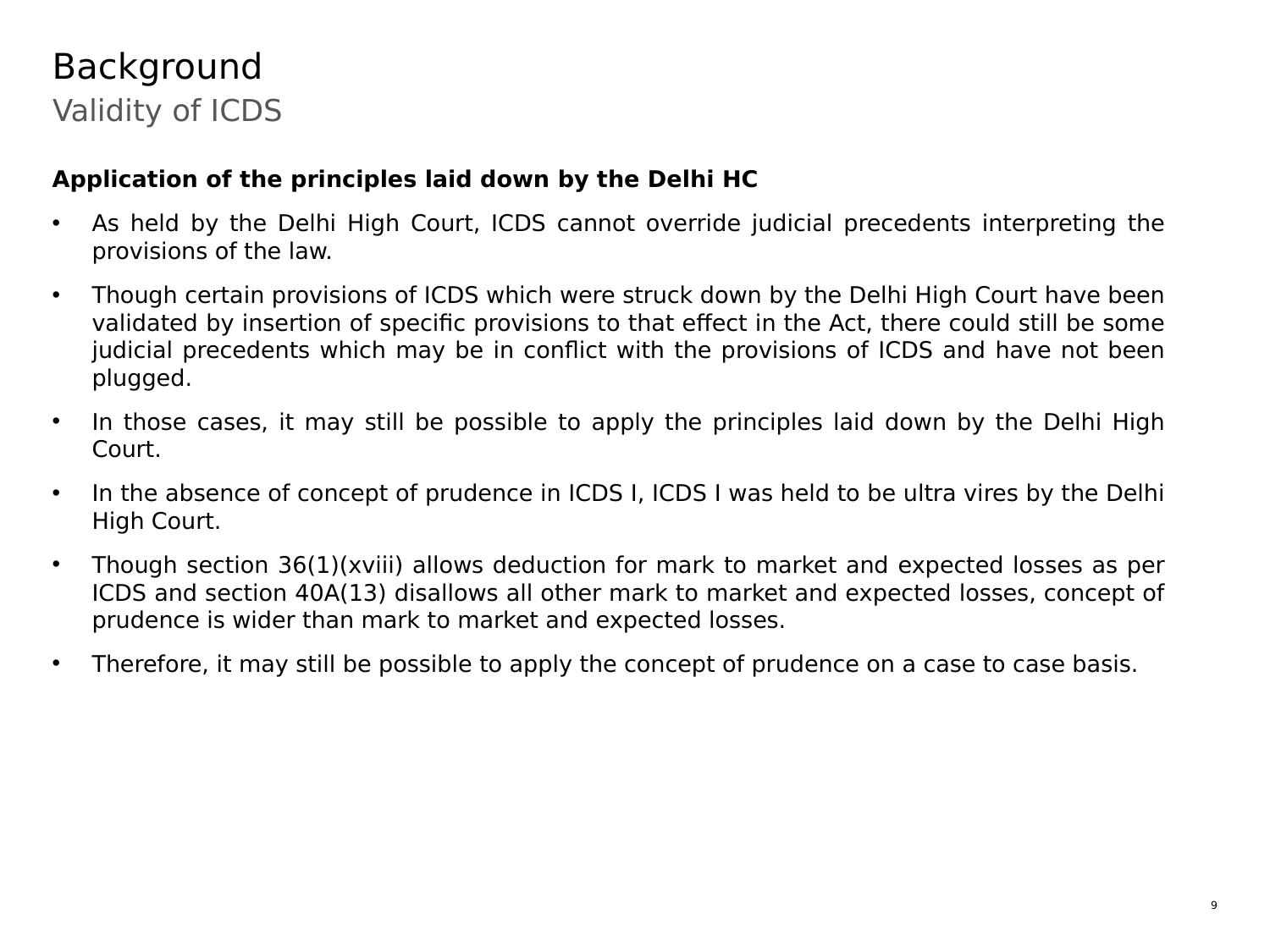

# Background
Validity of ICDS
Application of the principles laid down by the Delhi HC
As held by the Delhi High Court, ICDS cannot override judicial precedents interpreting the provisions of the law.
Though certain provisions of ICDS which were struck down by the Delhi High Court have been validated by insertion of specific provisions to that effect in the Act, there could still be some judicial precedents which may be in conflict with the provisions of ICDS and have not been plugged.
In those cases, it may still be possible to apply the principles laid down by the Delhi High Court.
In the absence of concept of prudence in ICDS I, ICDS I was held to be ultra vires by the Delhi High Court.
Though section 36(1)(xviii) allows deduction for mark to market and expected losses as per ICDS and section 40A(13) disallows all other mark to market and expected losses, concept of prudence is wider than mark to market and expected losses.
Therefore, it may still be possible to apply the concept of prudence on a case to case basis.